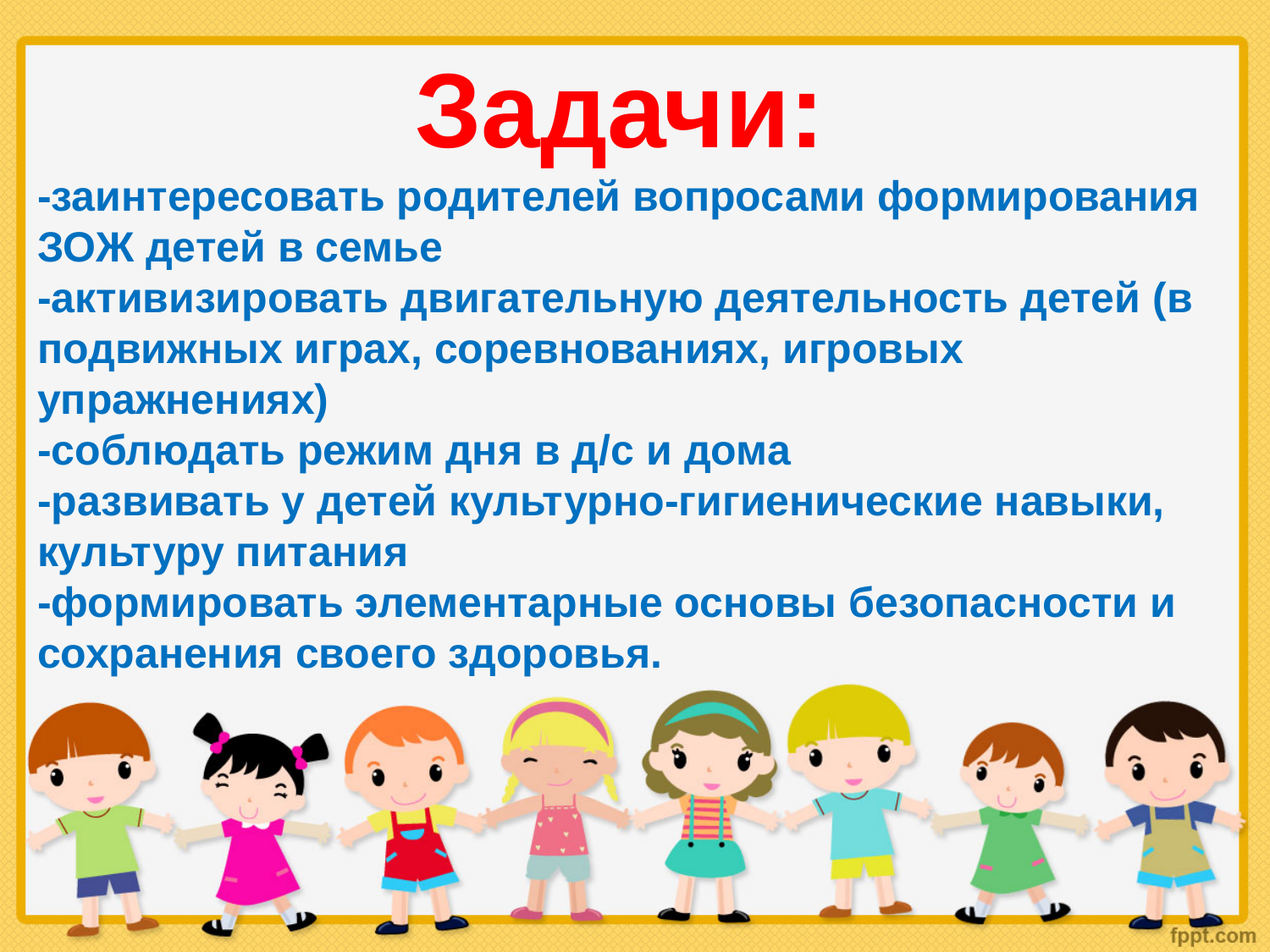

Задачи:
-заинтересовать родителей вопросами формирования ЗОЖ детей в семье
-активизировать двигательную деятельность детей (в подвижных играх, соревнованиях, игровых упражнениях)
-соблюдать режим дня в д/с и дома
-развивать у детей культурно-гигиенические навыки, культуру питания
-формировать элементарные основы безопасности и сохранения своего здоровья.